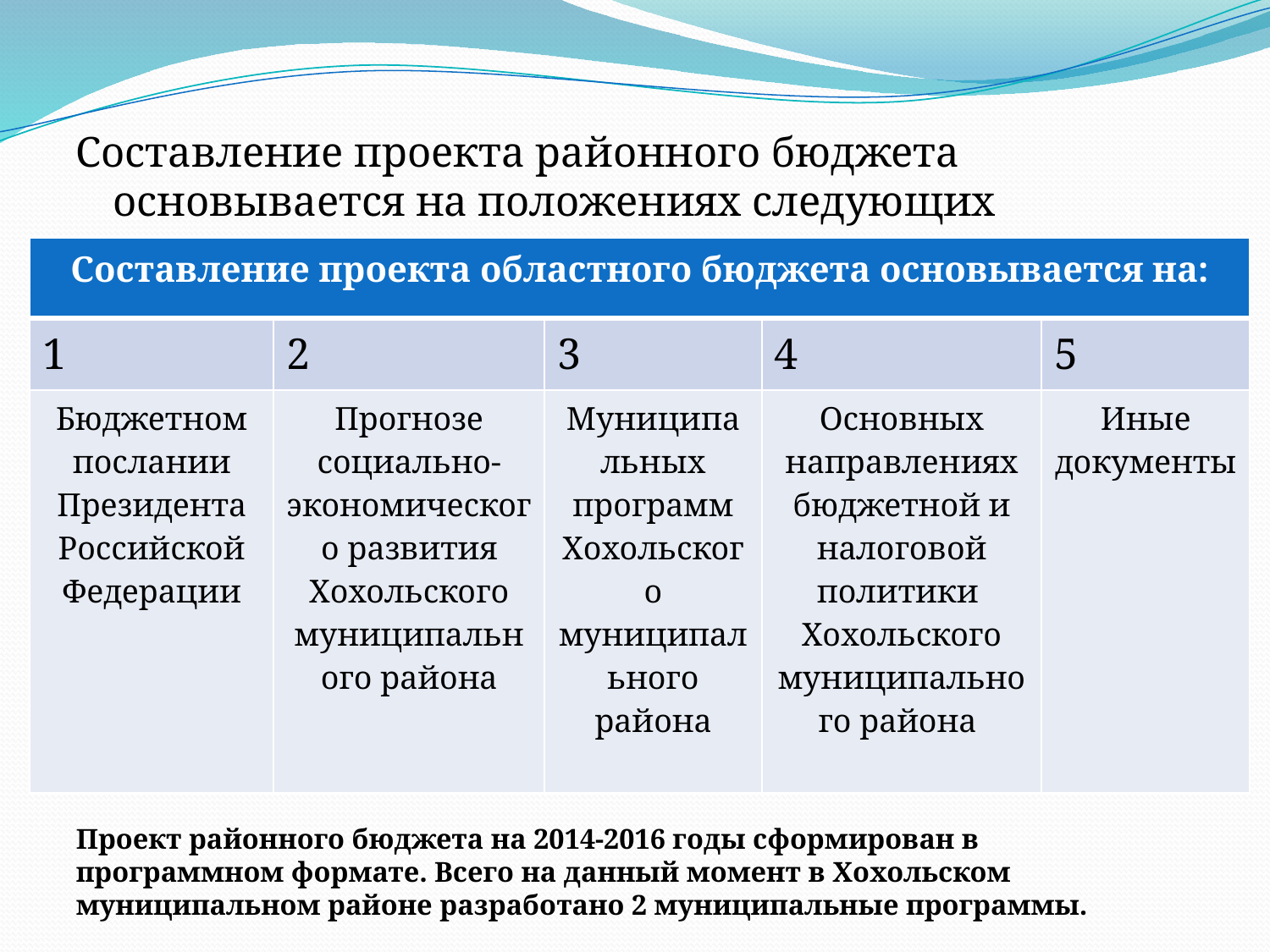

Составление проекта районного бюджета основывается на положениях следующих документов:

Проект районного бюджета на 2014-2016 годы сформирован в программном формате. Всего на данный момент в Хохольском муниципальном районе разработано 2 муниципальные программы.
| Составление проекта областного бюджета основывается на: |  |  |  |  |
| --- | --- | --- | --- | --- |
| 1 | 2 | 3 | 4 | 5 |
| Бюджетном послании Президента Российской Федерации | Прогнозе социально-экономического развития Хохольского муниципального района | Муниципальных программ Хохольского муниципального района | Основных направлениях бюджетной и налоговой политики Хохольского муниципального района | Иные документы |